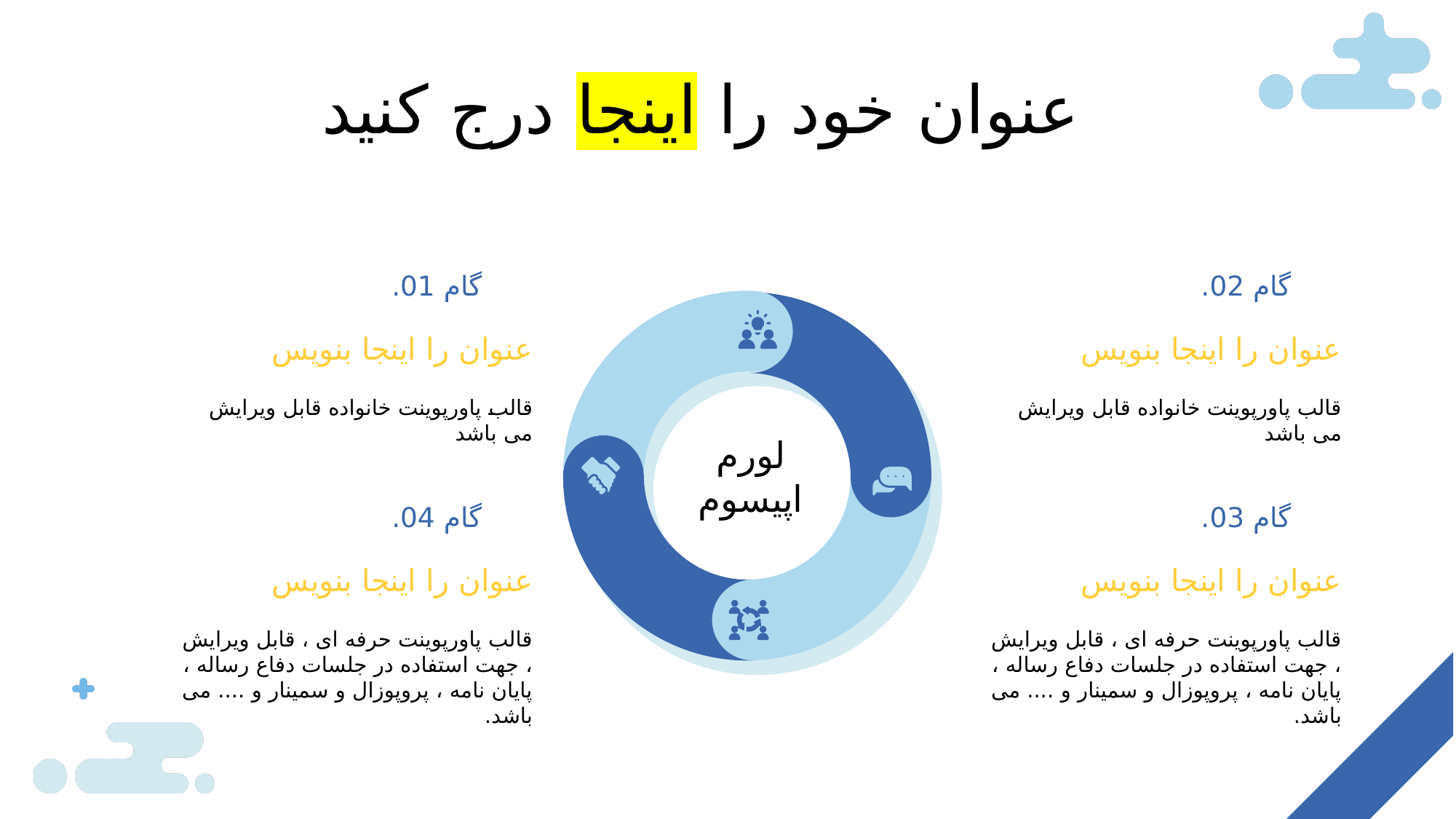

عنوان خود را اینجا درج کنید
گام 01.
گام 02.

عنوان را اینجا بنویس
عنوان را اینجا بنویس

قالب پاورپوینت خانواده قابل ویرایش می باشد
قالب پاورپوینت خانواده قابل ویرایش می باشد

لورم اپیسوم

گام 04.
گام 03.
عنوان را اینجا بنویس
عنوان را اینجا بنویس

قالب پاورپوينت حرفه ای ، قابل ویرایش ، جهت استفاده در جلسات دفاع رساله ، پایان نامه ، پروپوزال و سمینار و .... می باشد.
قالب پاورپوينت حرفه ای ، قابل ویرایش ، جهت استفاده در جلسات دفاع رساله ، پایان نامه ، پروپوزال و سمینار و .... می باشد.